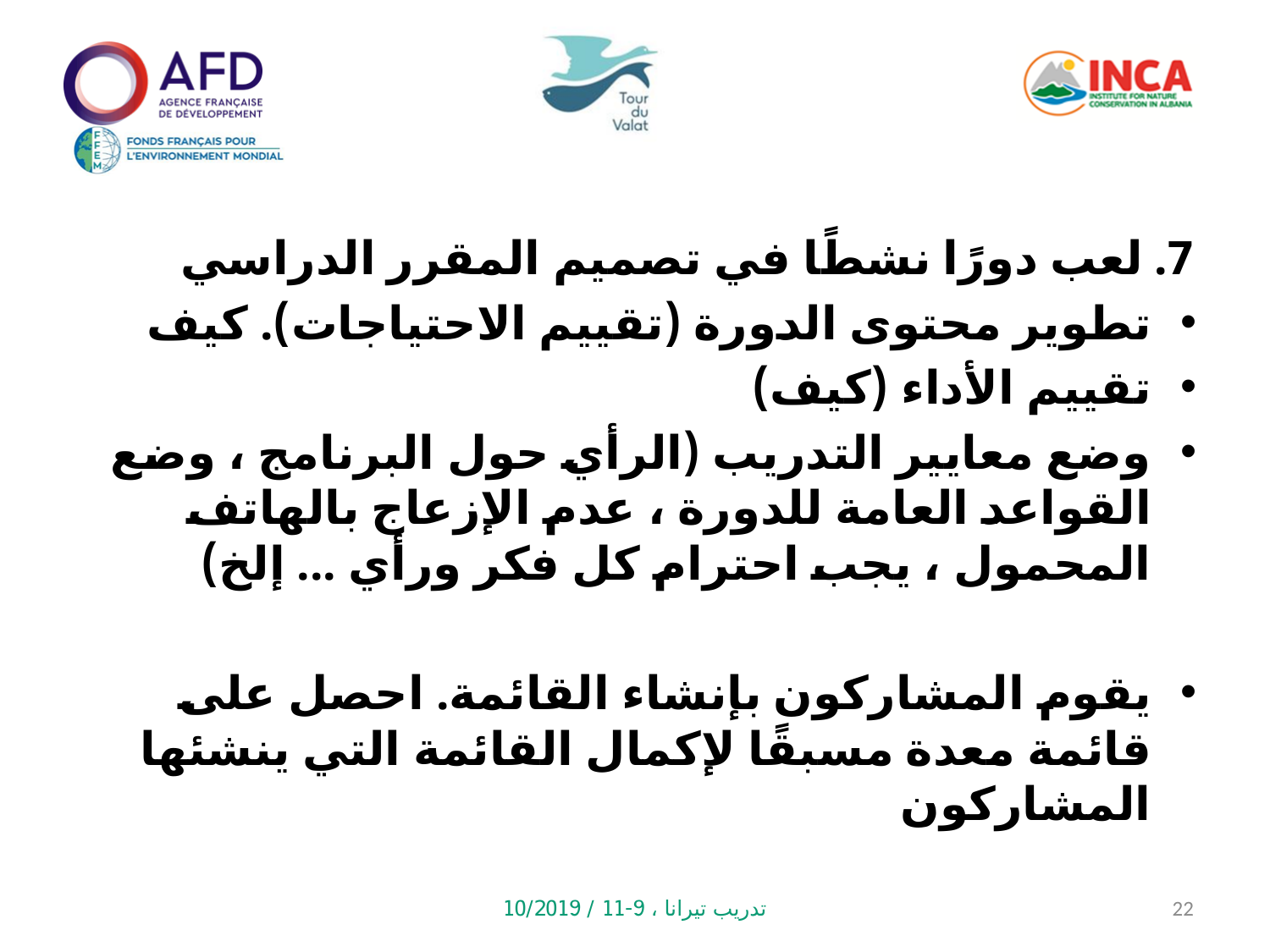

7. لعب دورًا نشطًا في تصميم المقرر الدراسي
تطوير محتوى الدورة (تقييم الاحتياجات). كيف
تقييم الأداء (كيف)
وضع معايير التدريب (الرأي حول البرنامج ، وضع القواعد العامة للدورة ، عدم الإزعاج بالهاتف المحمول ، يجب احترام كل فكر ورأي ... إلخ)

يقوم المشاركون بإنشاء القائمة. احصل على قائمة معدة مسبقًا لإكمال القائمة التي ينشئها المشاركون

تدريب تيرانا ، 9-11 / 10/2019
22